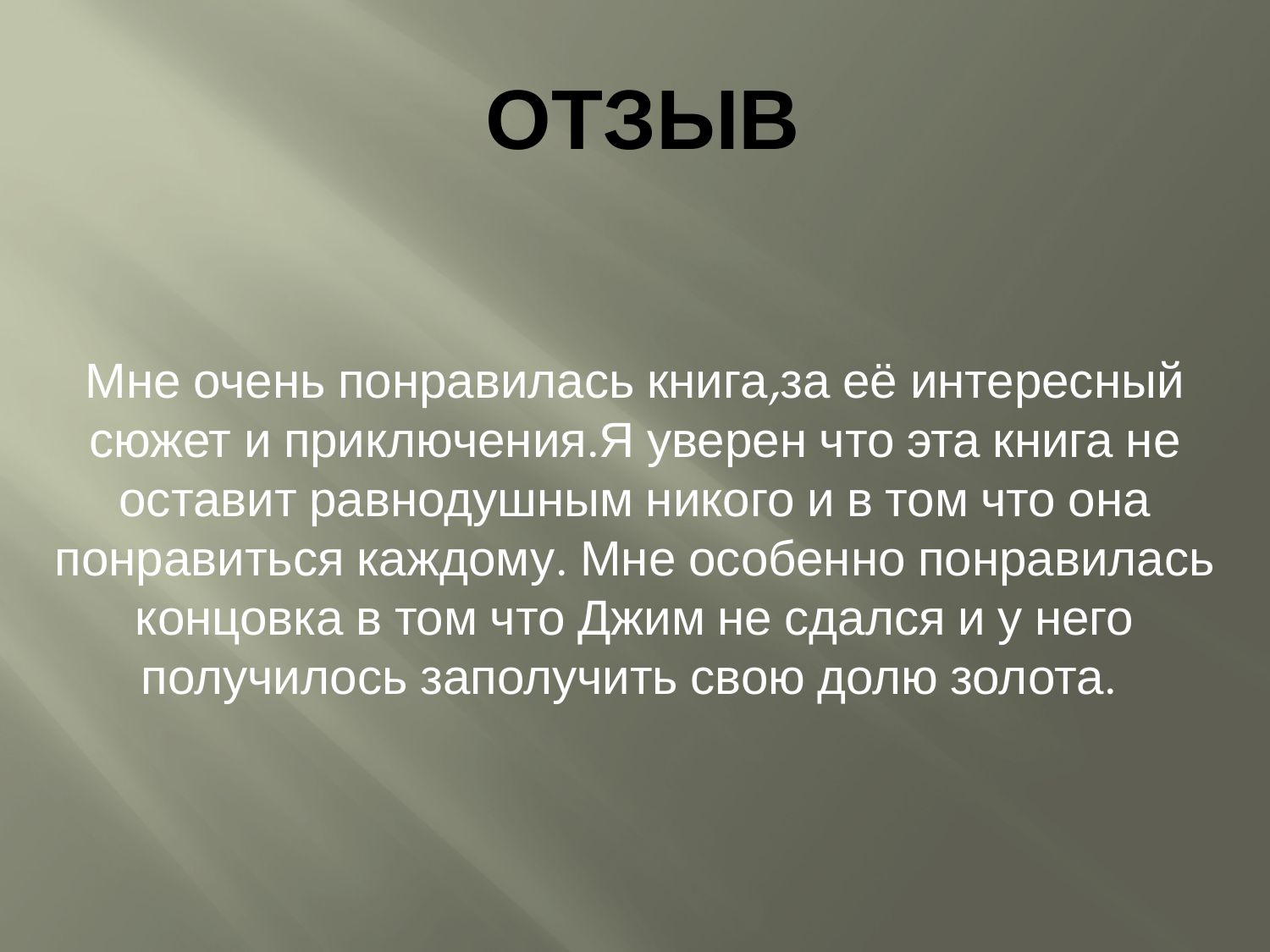

# Отзыв
Мне очень понравилась книга,за её интересный сюжет и приключения.Я уверен что эта книга не оставит равнодушным никого и в том что она понравиться каждому. Мне особенно понравилась концовка в том что Джим не сдался и у него получилось заполучить свою долю золота.